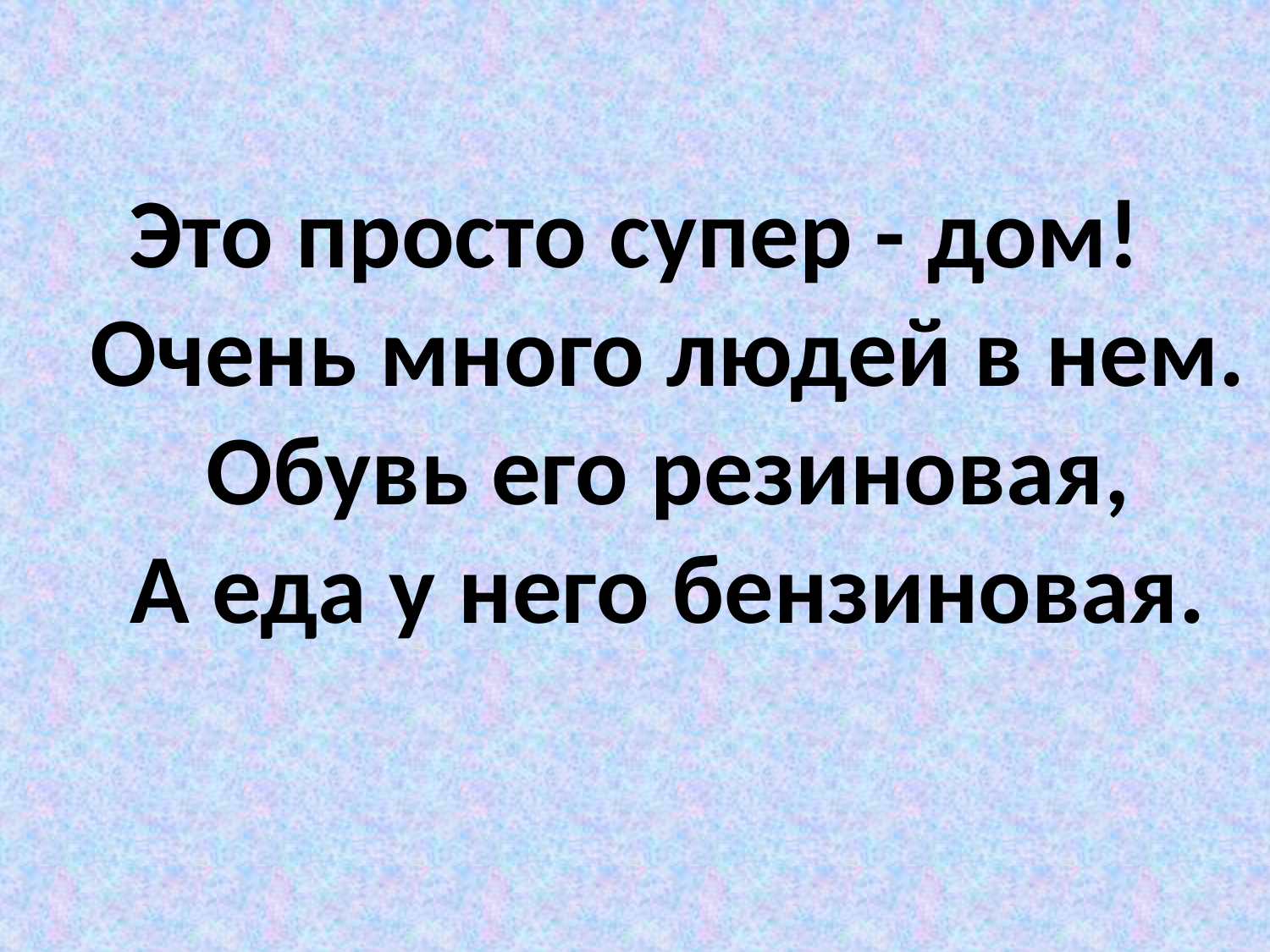

# Это просто супер - дом! Очень много людей в нем. Обувь его резиновая, А еда у него бензиновая.